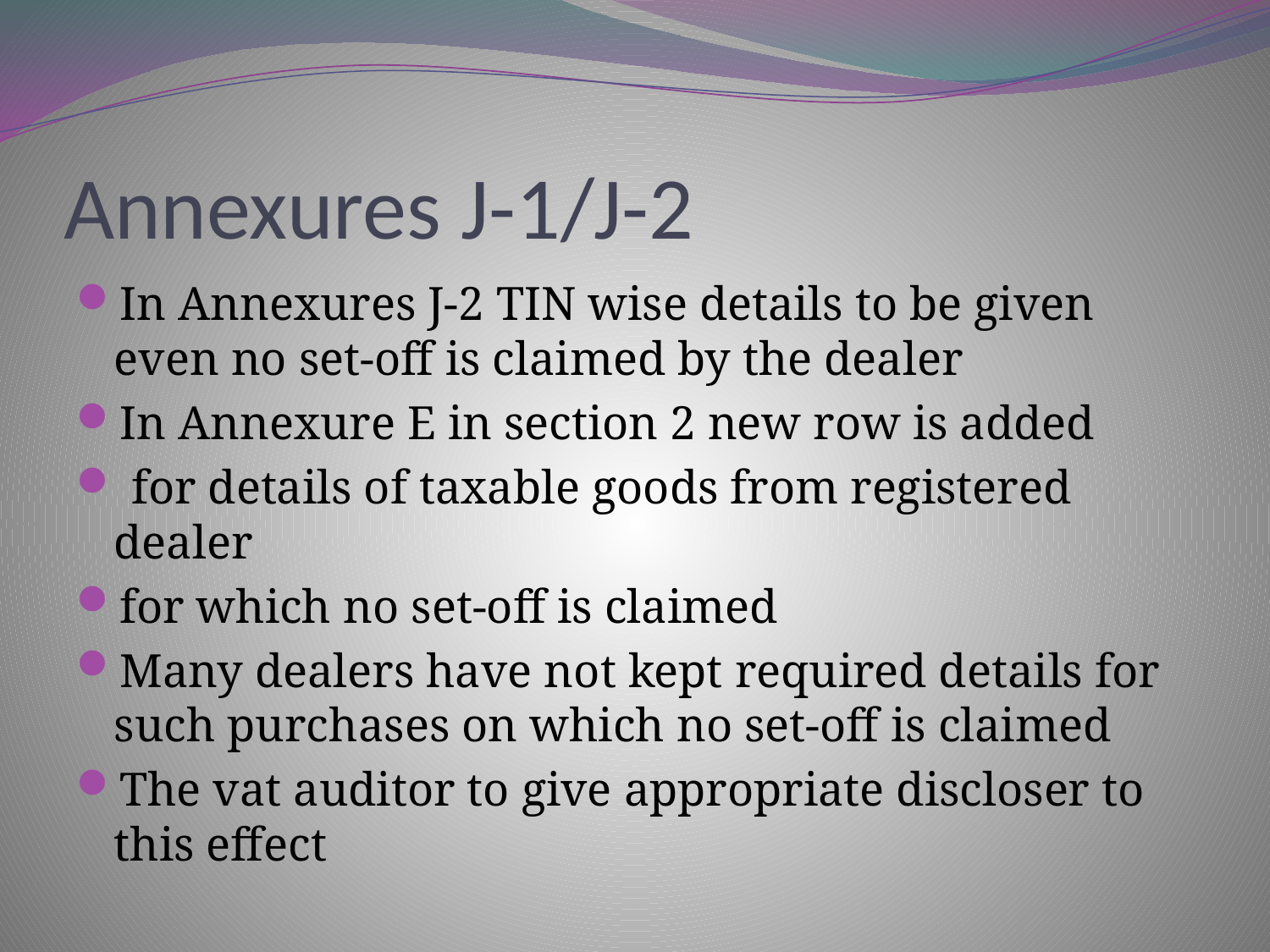

# Annexures J-1/J-2
In Annexures J-2 TIN wise details to be given even no set-off is claimed by the dealer
In Annexure E in section 2 new row is added
 for details of taxable goods from registered dealer
for which no set-off is claimed
Many dealers have not kept required details for such purchases on which no set-off is claimed
The vat auditor to give appropriate discloser to this effect